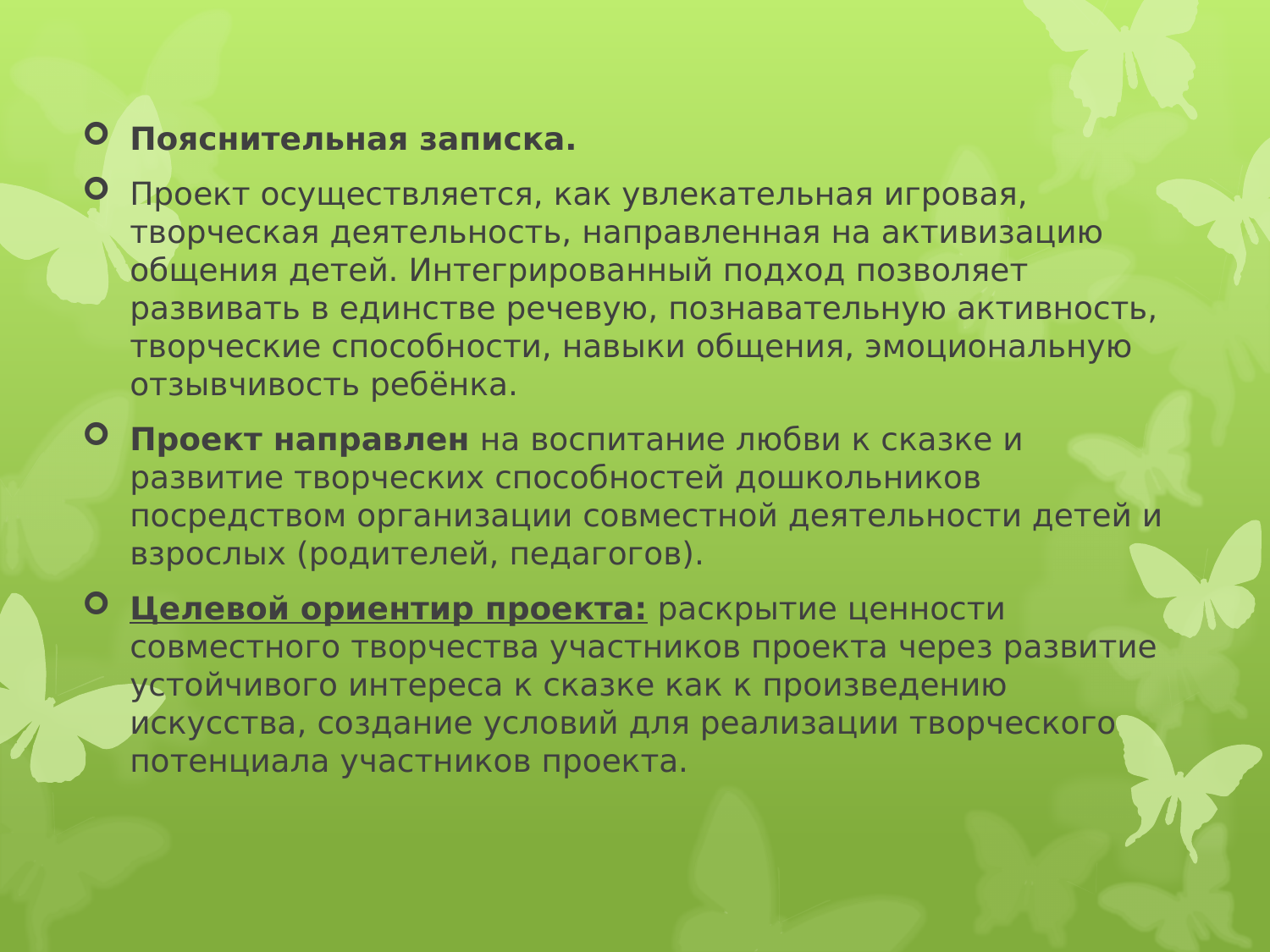

Пояснительная записка.
Проект осуществляется, как увлекательная игровая, творческая деятельность, направленная на активизацию общения детей. Интегрированный подход позволяет развивать в единстве речевую, познавательную активность, творческие способности, навыки общения, эмоциональную отзывчивость ребёнка.
Проект направлен на воспитание любви к сказке и развитие творческих способностей дошкольников посредством организации совместной деятельности детей и взрослых (родителей, педагогов).
Целевой ориентир проекта: раскрытие ценности совместного творчества участников проекта через развитие устойчивого интереса к сказке как к произведению искусства, создание условий для реализации творческого потенциала участников проекта.